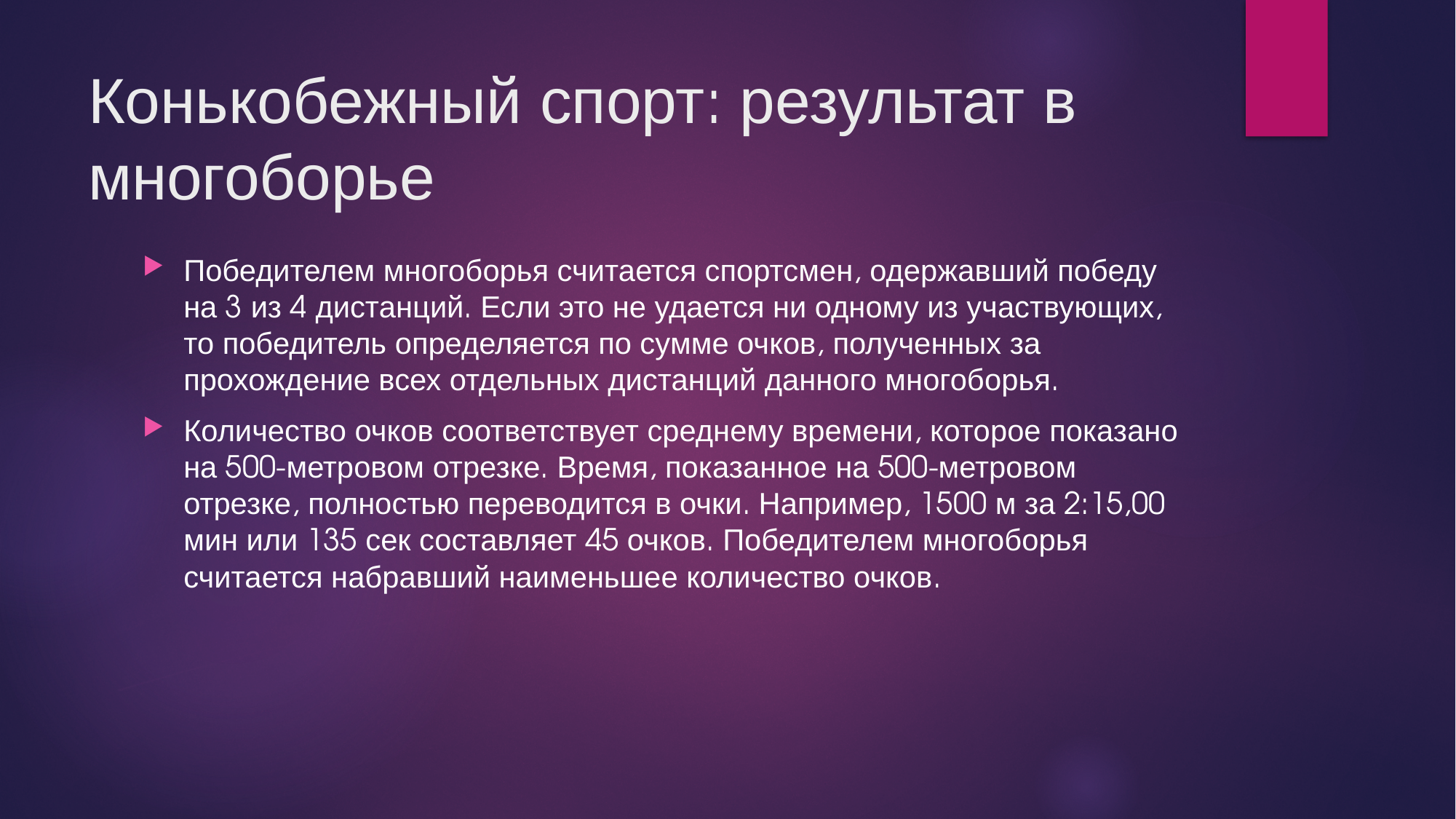

# Конькобежный спорт: результат в многоборье
Победителем многоборья считается спортсмен, одержавший победу на 3 из 4 дистанций. Если это не удается ни одному из участвующих, то победитель определяется по сумме очков, полученных за прохождение всех отдельных дистанций данного многоборья.
Количество очков соответствует среднему времени, которое показано на 500-метровом отрезке. Время, показанное на 500-метровом отрезке, полностью переводится в очки. Например, 1500 м за 2:15,00 мин или 135 сек составляет 45 очков. Победителем многоборья считается набравший наименьшее количество очков.